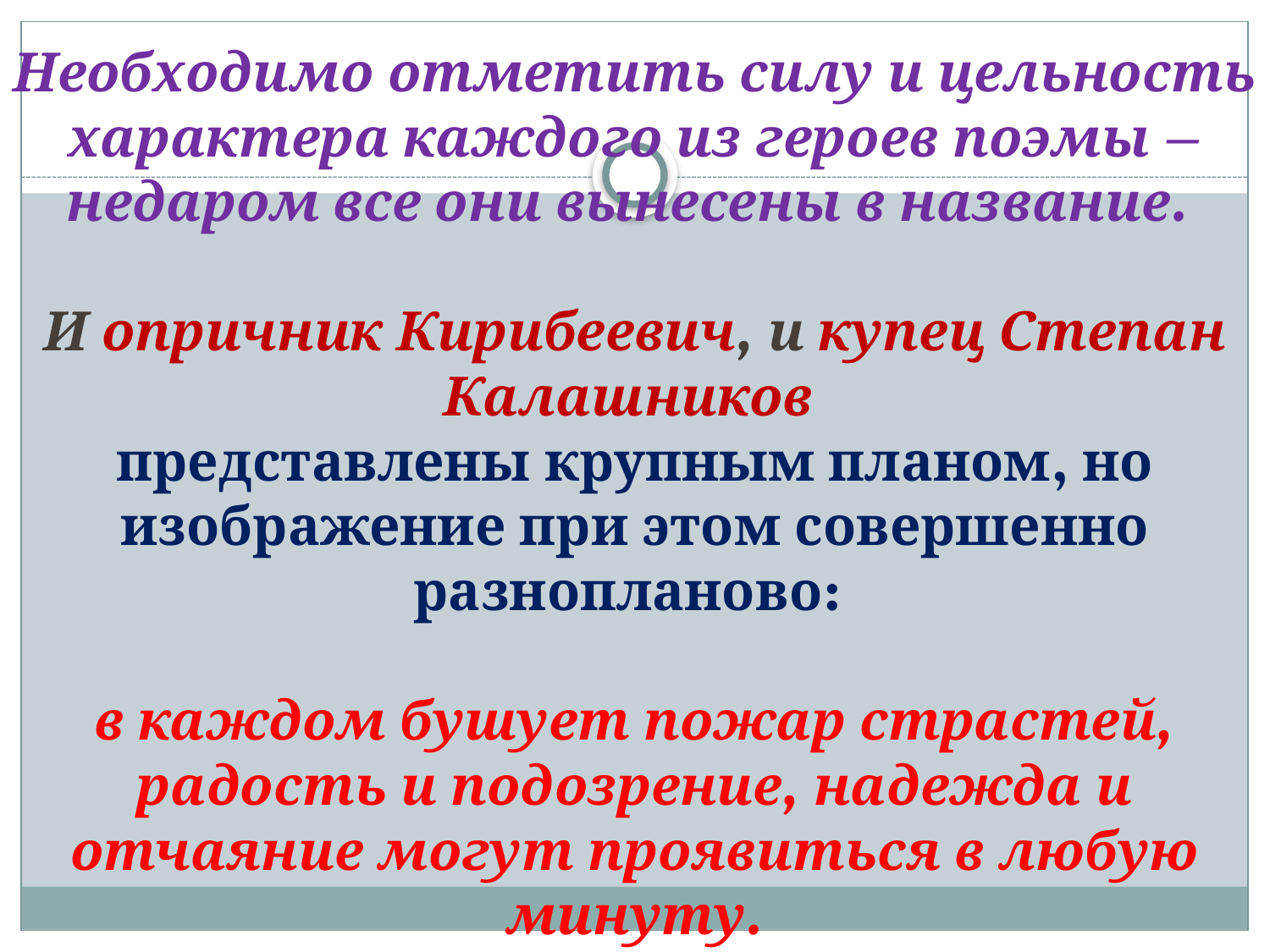

# Необходимо отметить силу и цельность характера каждого из героев поэмы – недаром все они вынесены в название. И опричник Кирибеевич, и купец Степан Калашников представлены крупным планом, но изображение при этом совершенно разнопланово: в каждом бушует пожар страстей, радость и подозрение, надежда и отчаяние могут проявиться в любую минуту.